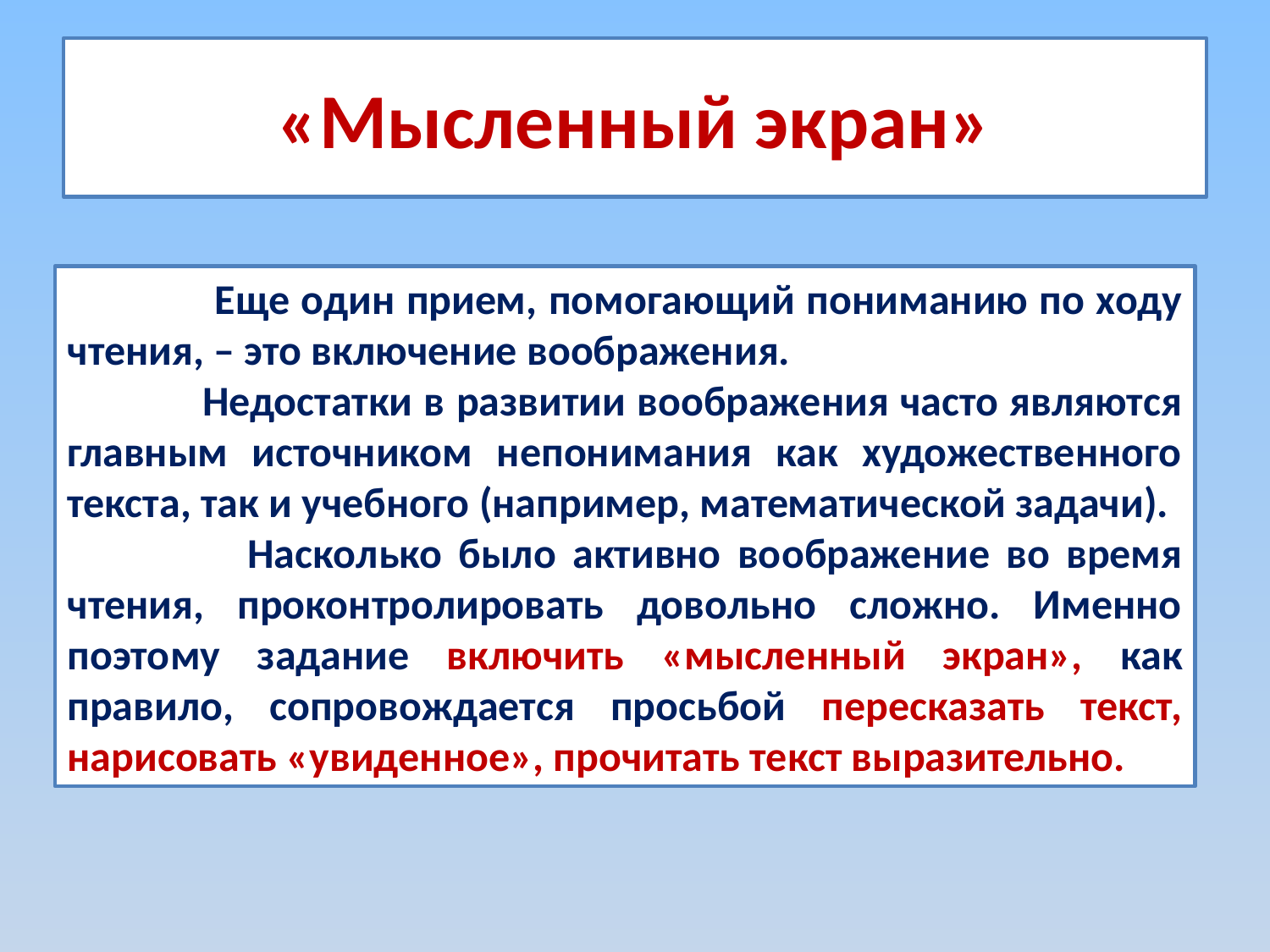

# «Мысленный экран»
             Еще один прием, помогающий пониманию по ходу чтения, – это включение воображения.
            Недостатки в развитии воображения часто являются главным источником непонимания как художественного текста, так и учебного (например, математической задачи).
           Насколько было активно воображение во время чтения, проконтролировать довольно сложно. Именно поэтому задание включить «мысленный экран», как правило, сопровождается просьбой пересказать текст, нарисовать «увиденное», прочитать текст выразительно.